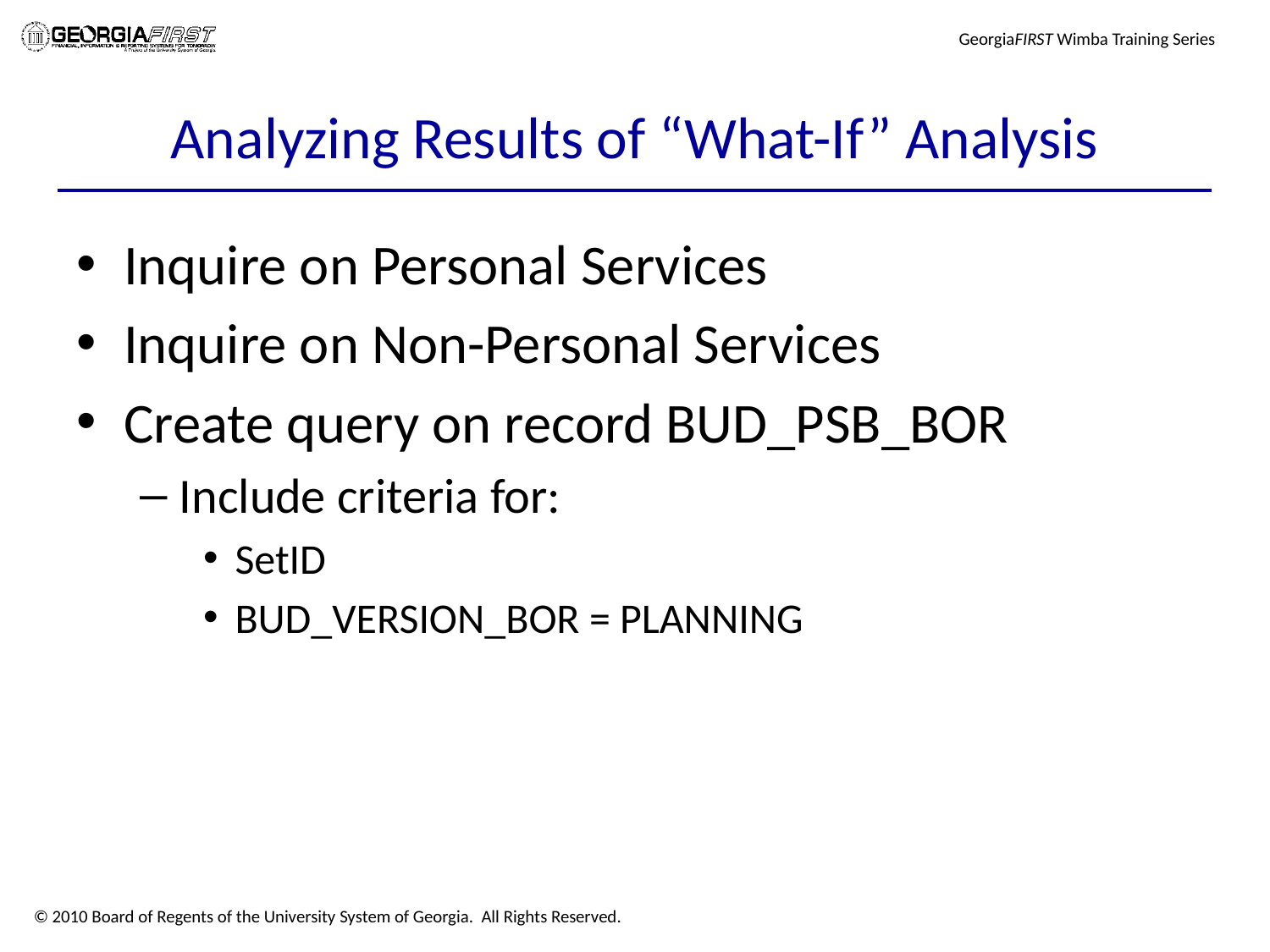

# Analyzing Results of “What-If” Analysis
Inquire on Personal Services
Inquire on Non-Personal Services
Create query on record BUD_PSB_BOR
Include criteria for:
SetID
BUD_VERSION_BOR = PLANNING